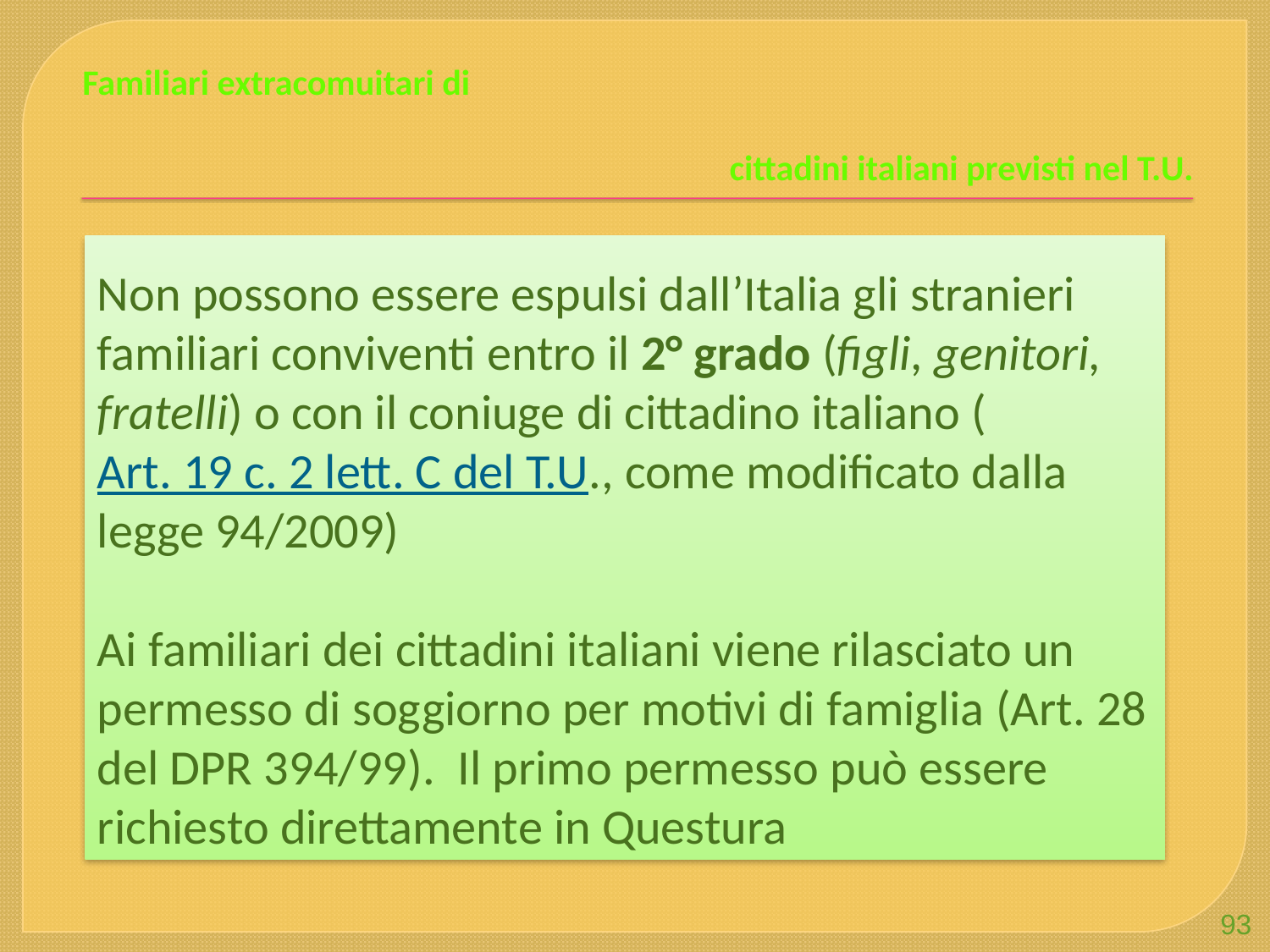

Familiari extracomuitari di                                                                                                                                                                                                                                                                                                                 cittadini italiani previsti nel T.U.

Non possono essere espulsi dall’Italia gli stranieri familiari conviventi entro il 2° grado (figli, genitori, fratelli) o con il coniuge di cittadino italiano (Art. 19 c. 2 lett. C del T.U., come modificato dalla legge 94/2009)

Ai familiari dei cittadini italiani viene rilasciato un permesso di soggiorno per motivi di famiglia (Art. 28 del DPR 394/99).  Il primo permesso può essere richiesto direttamente in Questura
93